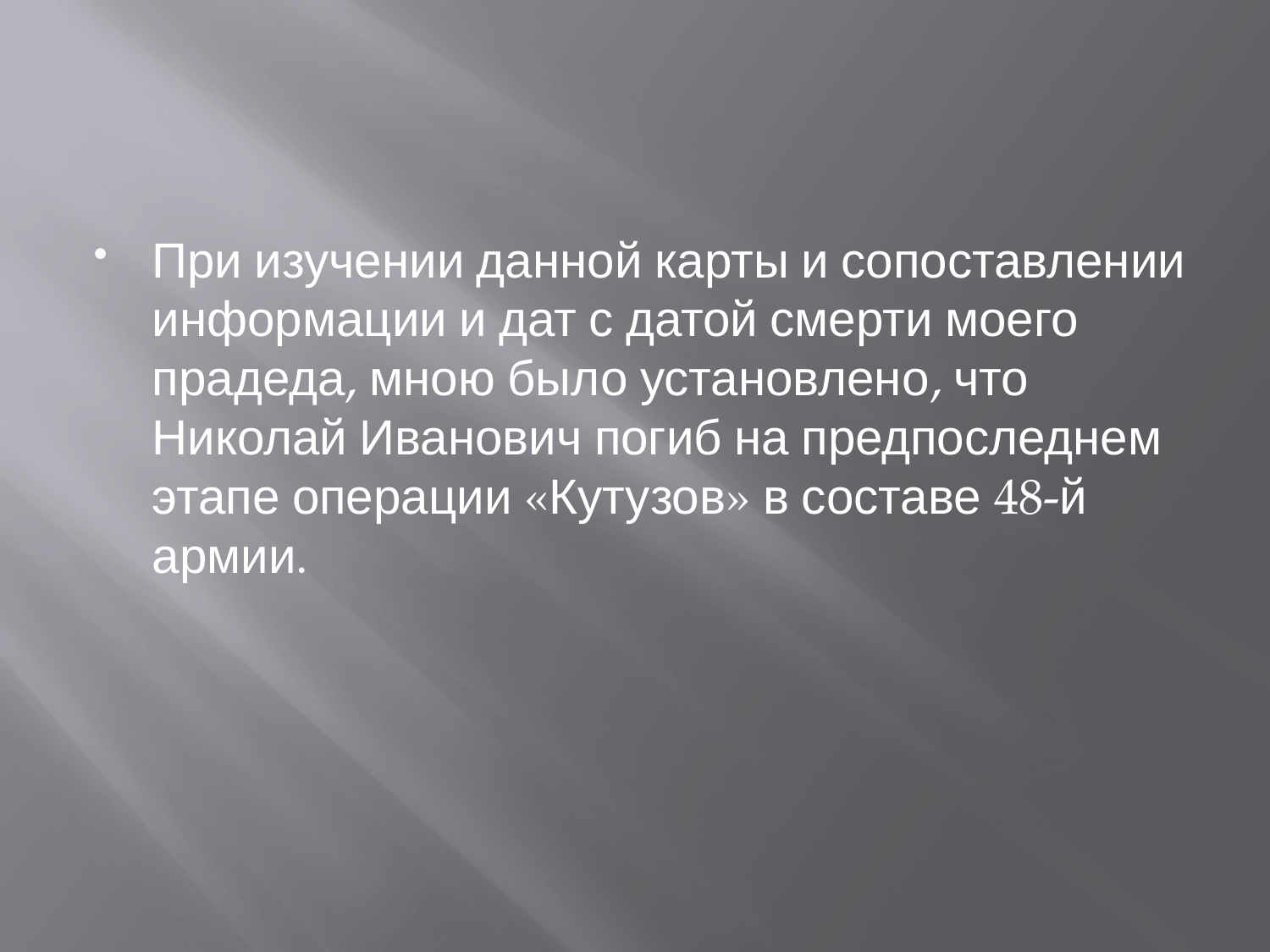

#
При изучении данной карты и сопоставлении информации и дат с датой смерти моего прадеда, мною было установлено, что Николай Иванович погиб на предпоследнем этапе операции «Кутузов» в составе 48-й армии.